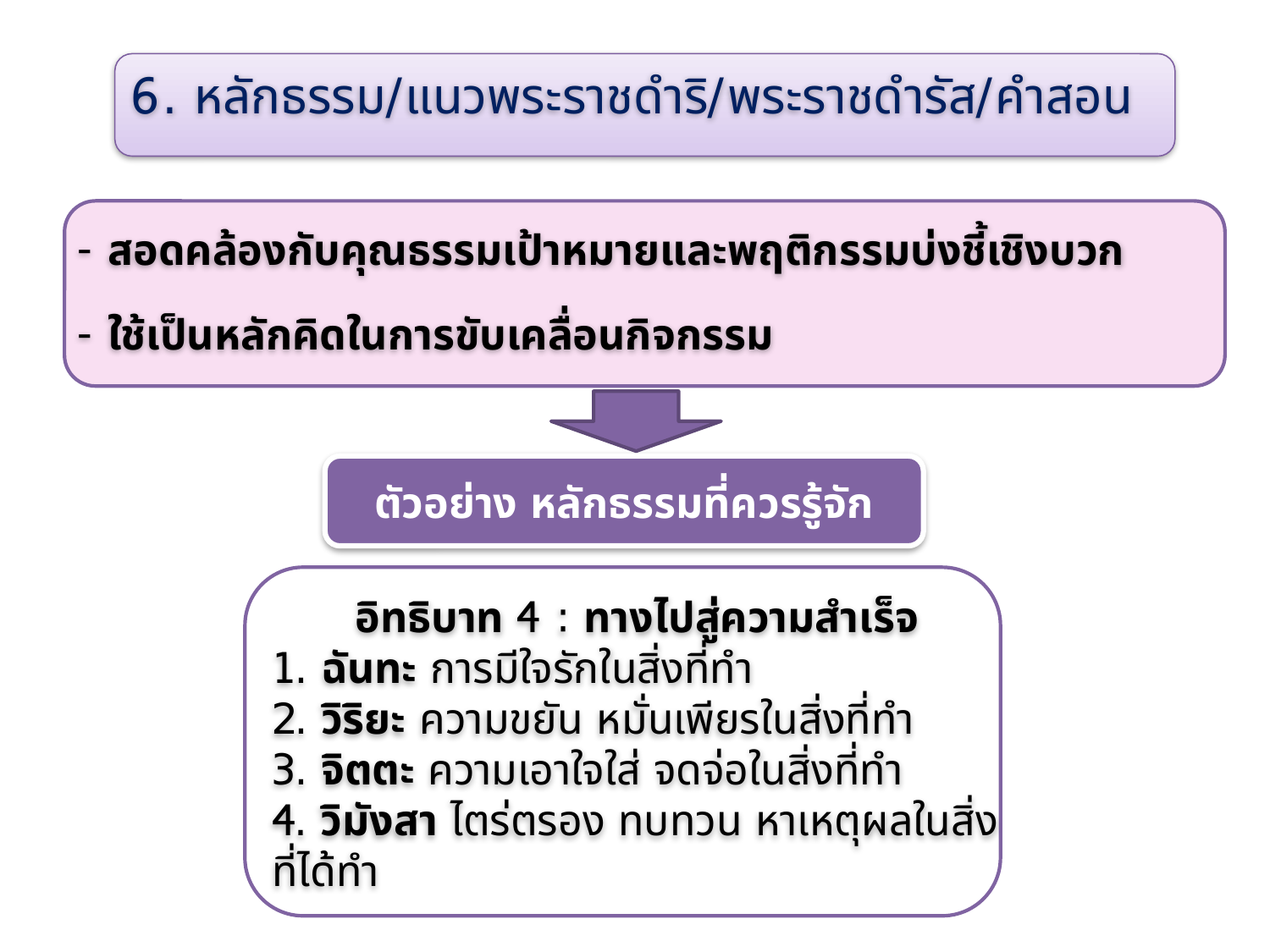

6. หลักธรรม/แนวพระราชดำริ/พระราชดำรัส/คำสอน

- สอดคล้องกับคุณธรรมเป้าหมายและพฤติกรรมบ่งชี้เชิงบวก

- ใช้เป็นหลักคิดในการขับเคลื่อนกิจกรรม

ตัวอย่าง หลักธรรมที่ควรรู้จัก

อิทธิบาท 4 : ทางไปสู่ความสำเร็จ
1. ฉันทะ การมีใจรักในสิ่งที่ทำ
2. วิริยะ ความขยัน หมั่นเพียรในสิ่งที่ทำ
3. จิตตะ ความเอาใจใส่ จดจ่อในสิ่งที่ทำ
4. วิมังสา ไตร่ตรอง ทบทวน หาเหตุผลในสิ่งที่ได้ทำ